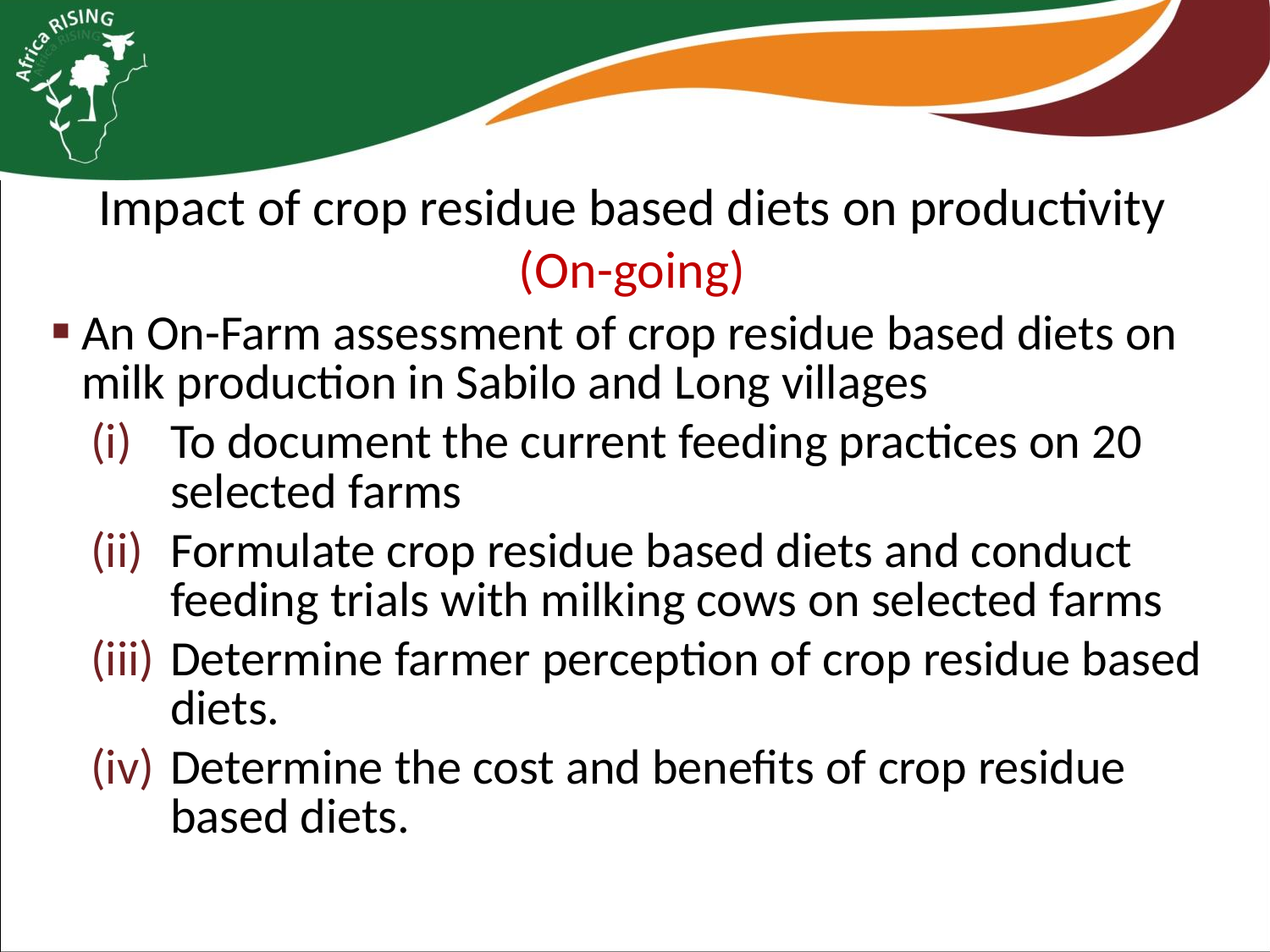

Impact of crop residue based diets on productivity
(On-going)
An On-Farm assessment of crop residue based diets on milk production in Sabilo and Long villages
To document the current feeding practices on 20 selected farms
Formulate crop residue based diets and conduct feeding trials with milking cows on selected farms
Determine farmer perception of crop residue based diets.
Determine the cost and benefits of crop residue based diets.